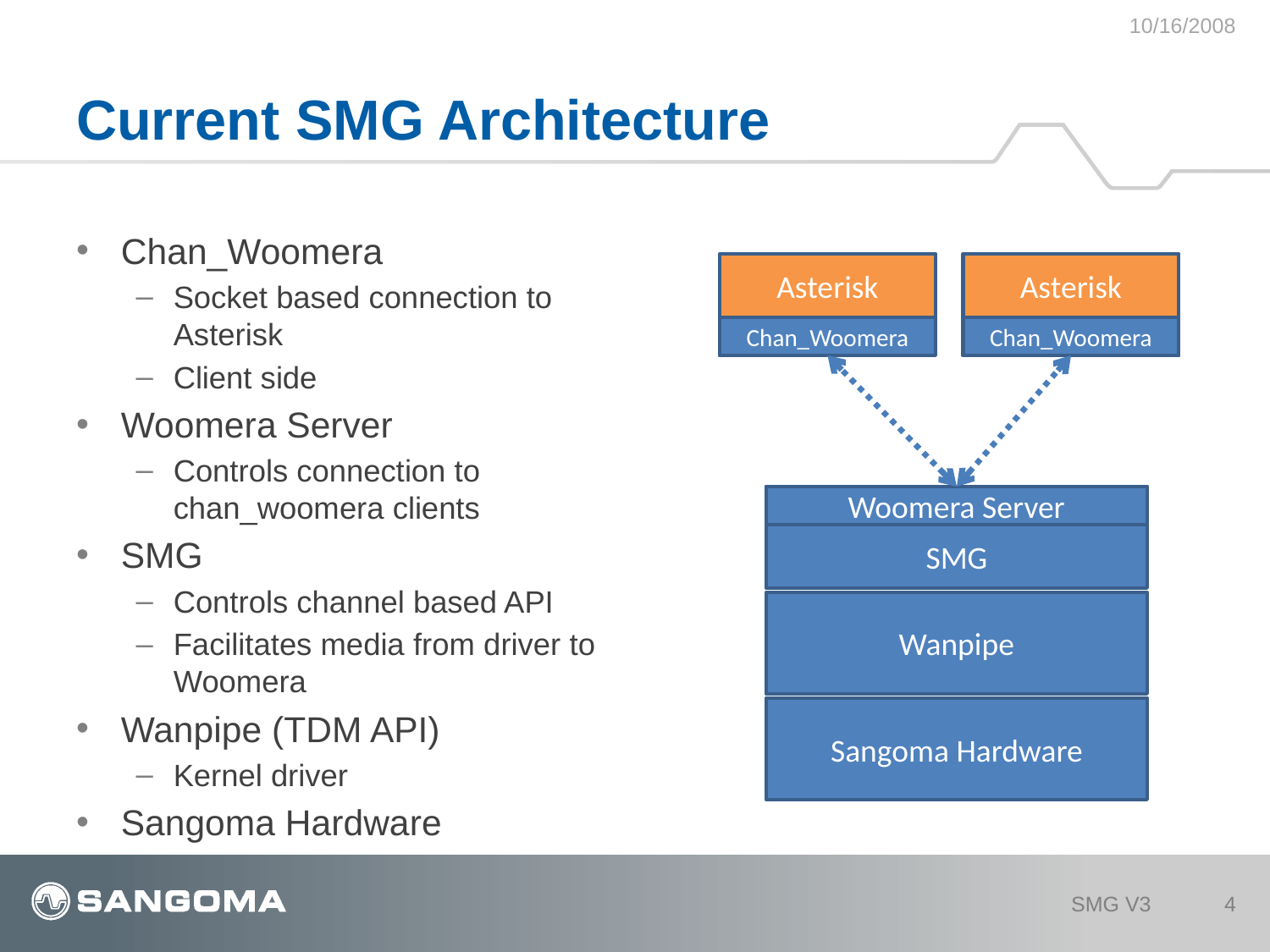

10/16/2008
# Current SMG Architecture
Chan_Woomera
Socket based connection to Asterisk
Client side
Woomera Server
Controls connection to chan_woomera clients
SMG
Controls channel based API
Facilitates media from driver to Woomera
Wanpipe (TDM API)
Kernel driver
Sangoma Hardware
Asterisk

Chan_Woomera
Asterisk

Chan_Woomera

SMG
Woomera Server
Wanpipe
Sangoma Hardware
SMG V3
4